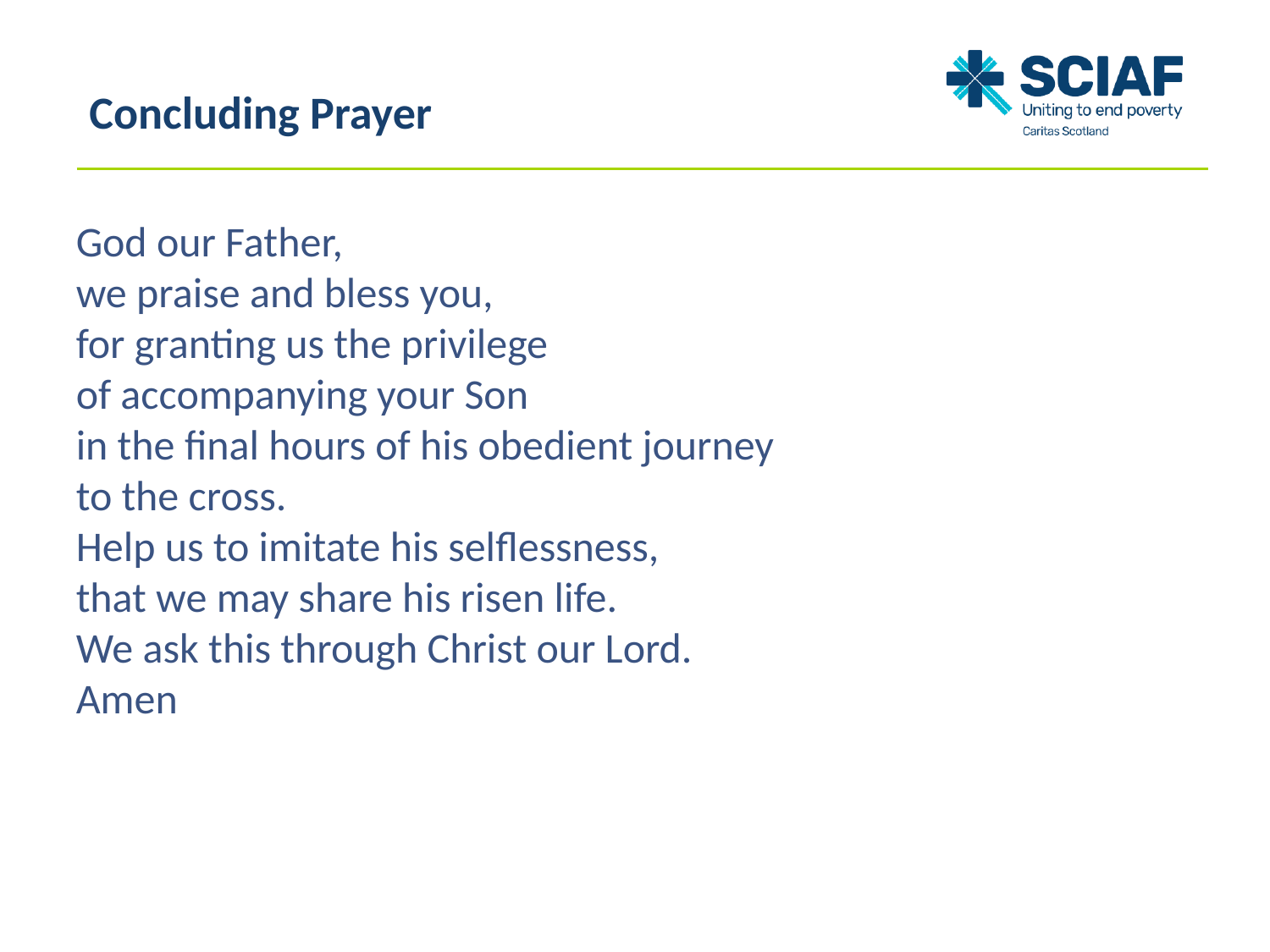

# Concluding Prayer
God our Father,
we praise and bless you,
for granting us the privilege
of accompanying your Son
in the final hours of his obedient journey
to the cross.
Help us to imitate his selflessness,
that we may share his risen life.
We ask this through Christ our Lord.
Amen